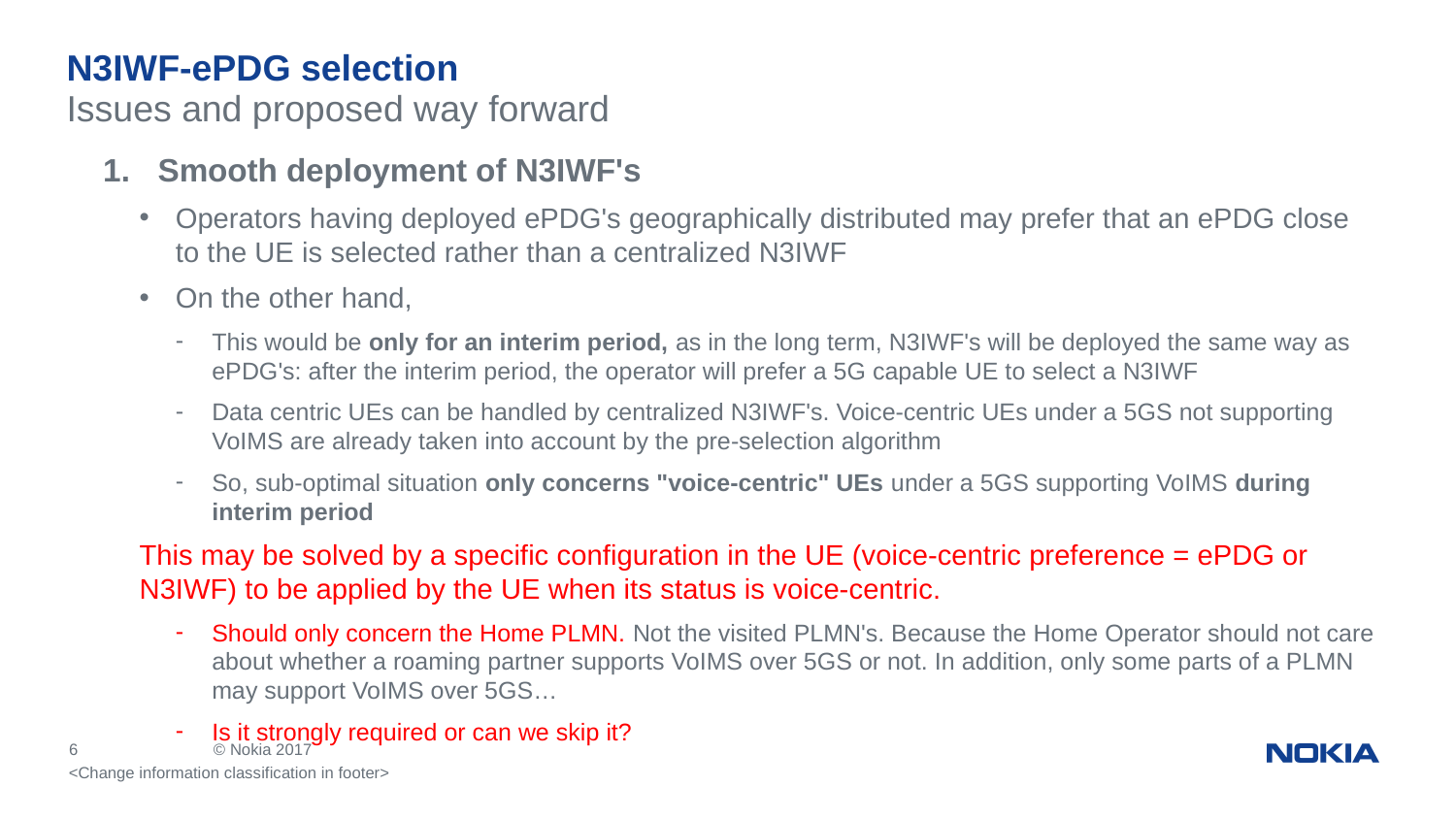

# N3IWF-ePDG selection
Issues and proposed way forward
Smooth deployment of N3IWF's
Operators having deployed ePDG's geographically distributed may prefer that an ePDG close to the UE is selected rather than a centralized N3IWF
On the other hand,
This would be only for an interim period, as in the long term, N3IWF's will be deployed the same way as ePDG's: after the interim period, the operator will prefer a 5G capable UE to select a N3IWF
Data centric UEs can be handled by centralized N3IWF's. Voice-centric UEs under a 5GS not supporting VoIMS are already taken into account by the pre-selection algorithm
So, sub-optimal situation only concerns "voice-centric" UEs under a 5GS supporting VoIMS during interim period
This may be solved by a specific configuration in the UE (voice-centric preference = ePDG or N3IWF) to be applied by the UE when its status is voice-centric.
Should only concern the Home PLMN. Not the visited PLMN's. Because the Home Operator should not care about whether a roaming partner supports VoIMS over 5GS or not. In addition, only some parts of a PLMN may support VoIMS over 5GS…
Is it strongly required or can we skip it?
<Change information classification in footer>